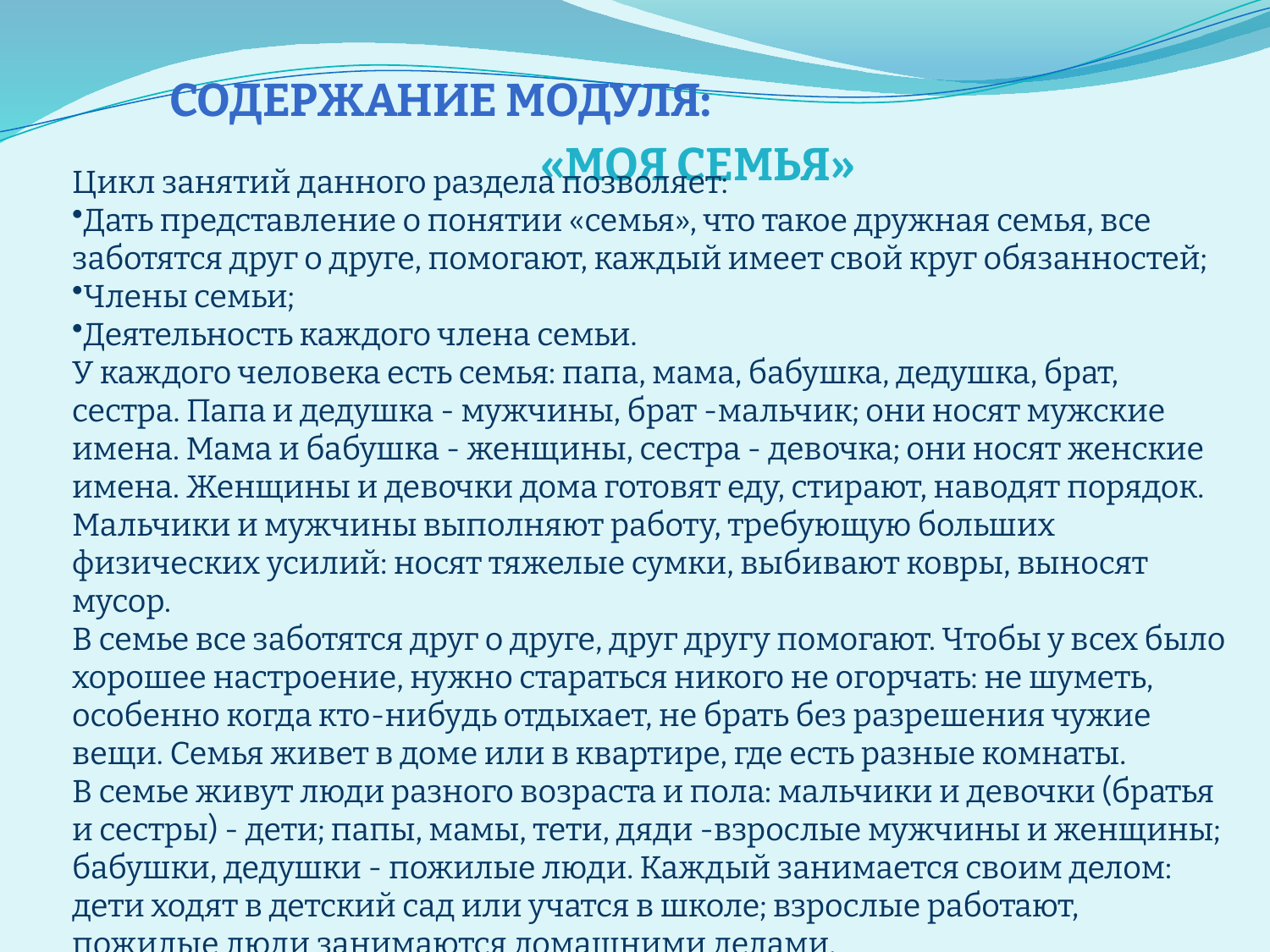

# Содержание модуля:
                                                                «Моя семья»

Цикл занятий данного раздела позволяет:
Дать представление о понятии «семья», что такое дружная семья, все заботятся друг о друге, помогают, каждый имеет свой круг обязанностей;
Члены семьи;
Деятельность каждого члена семьи.
У каждого человека есть семья: папа, мама, бабушка, дедушка, брат, сестра. Папа и дедушка - мужчины, брат -мальчик; они носят мужские имена. Мама и бабушка - женщины, сестра - девочка; они носят женские имена. Женщины и девочки дома готовят еду, стирают, наводят порядок. Мальчики и мужчины выполняют работу, требующую больших физических усилий: носят тяжелые сумки, выбивают ковры, выносят мусор.
В семье все заботятся друг о друге, друг другу помогают. Чтобы у всех было хорошее настроение, нужно стараться никого не огорчать: не шуметь, особенно когда кто-нибудь отдыхает, не брать без разрешения чужие вещи. Семья живет в доме или в квартире, где есть разные комнаты.
В семье живут люди разного возраста и пола: мальчики и девочки (братья и сестры) - дети; папы, мамы, тети, дяди -взрослые мужчины и женщины; бабушки, дедушки - пожилые люди. Каждый занимается своим делом: дети ходят в детский сад или учатся в школе; взрослые работают, пожилые люди занимаются домашними делами.